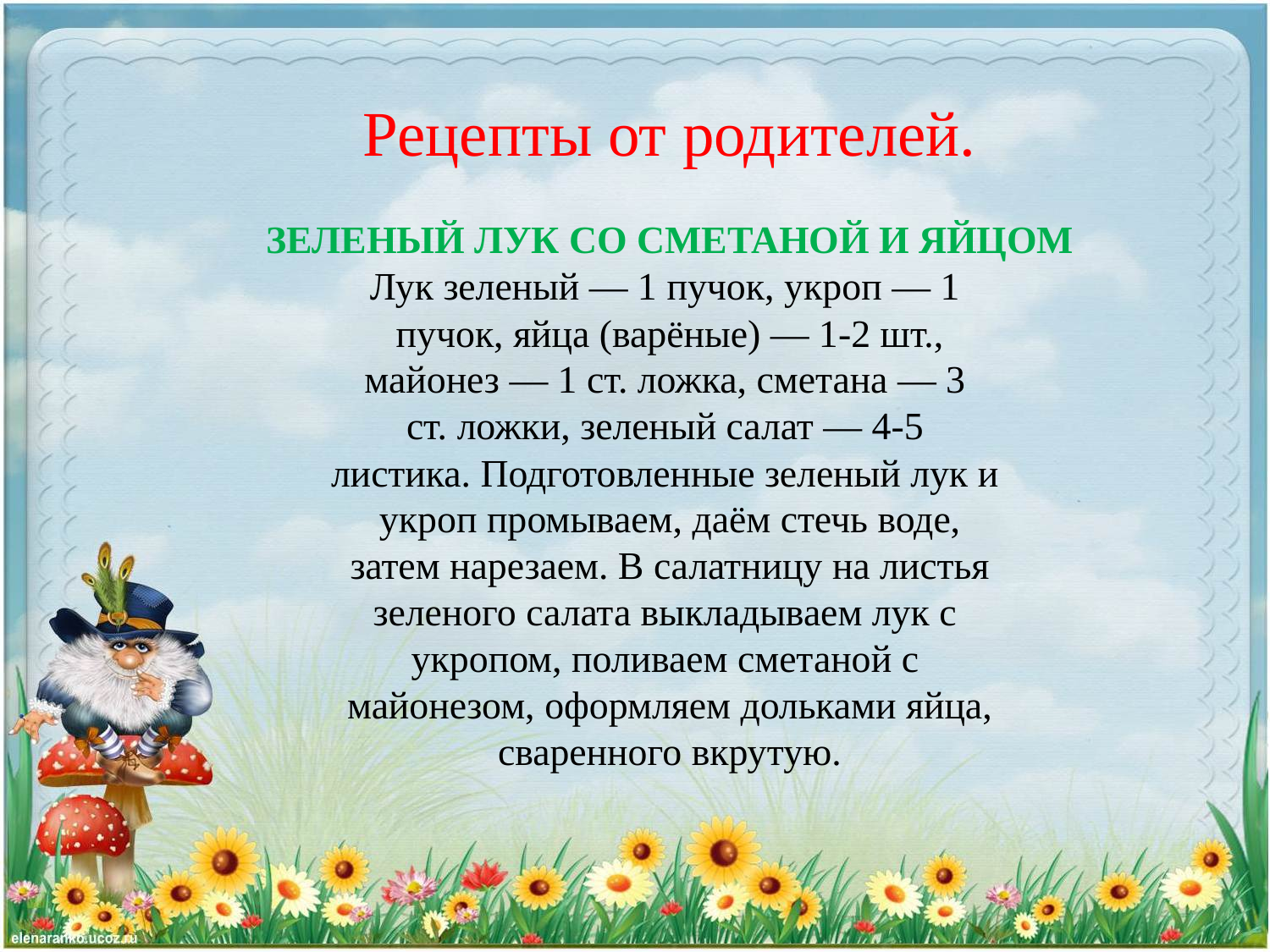

Рецепты от родителей.
ЗЕЛЕНЫЙ ЛУК СО СМЕТАНОЙ И ЯЙЦОМ
Лук зеленый — 1 пучок, укроп — 1 
пучок, яйца (варёные) — 1-2 шт.,
майонез — 1 ст. ложка, сметана — 3 
ст. ложки, зеленый салат — 4-5 
листика. Подготовленные зеленый лук и 
укроп промываем, даём стечь воде,
затем нарезаем. В салатницу на листья
зеленого салата выкладываем лук с 
укропом, поливаем сметаной с 
майонезом, оформляем дольками яйца,
сваренного вкрутую.